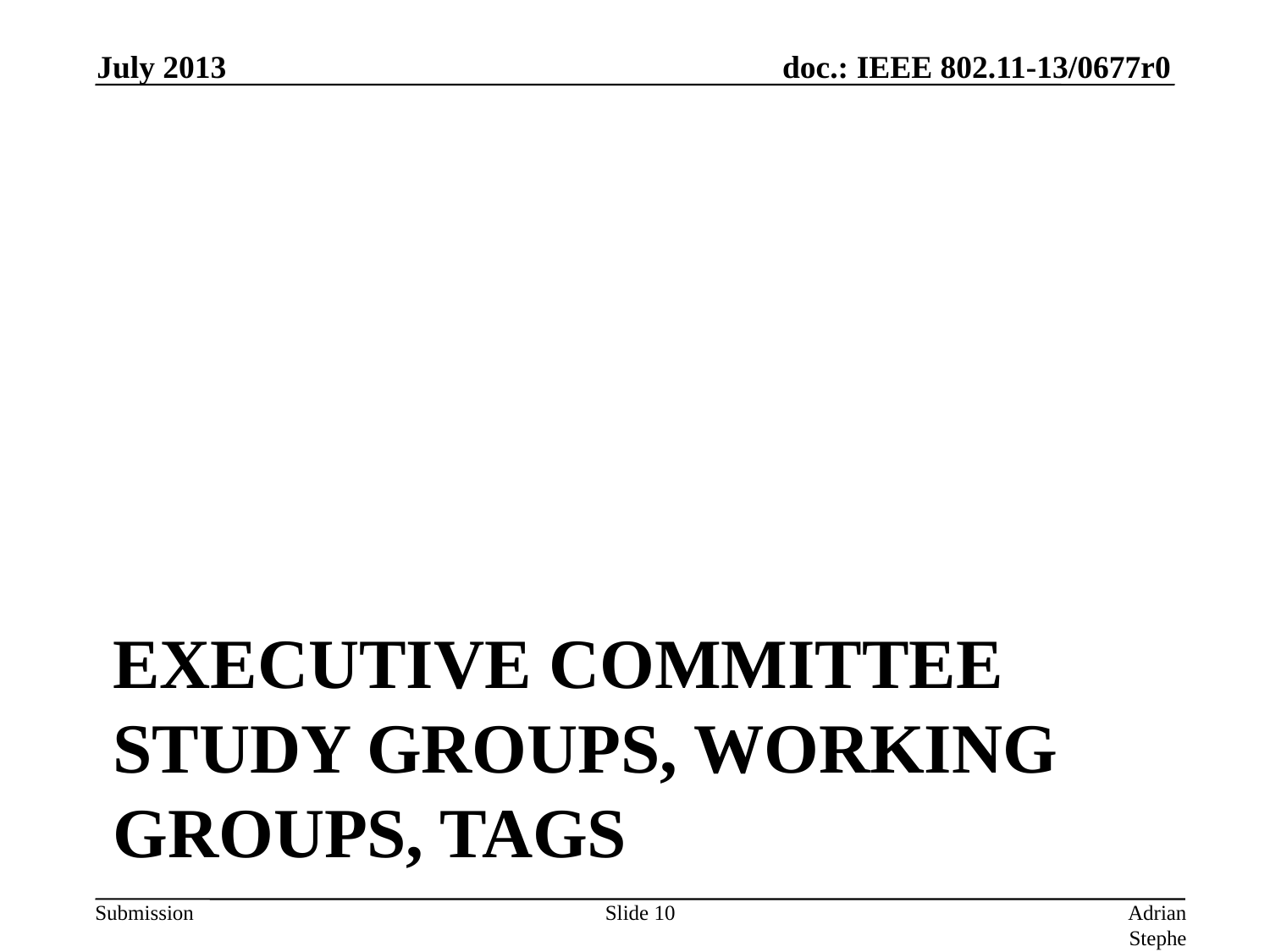

July 2013

# Executive Committee Study Groups, Working Groups, TAGs
Slide 10
Adrian Stephens, Intel Corporation